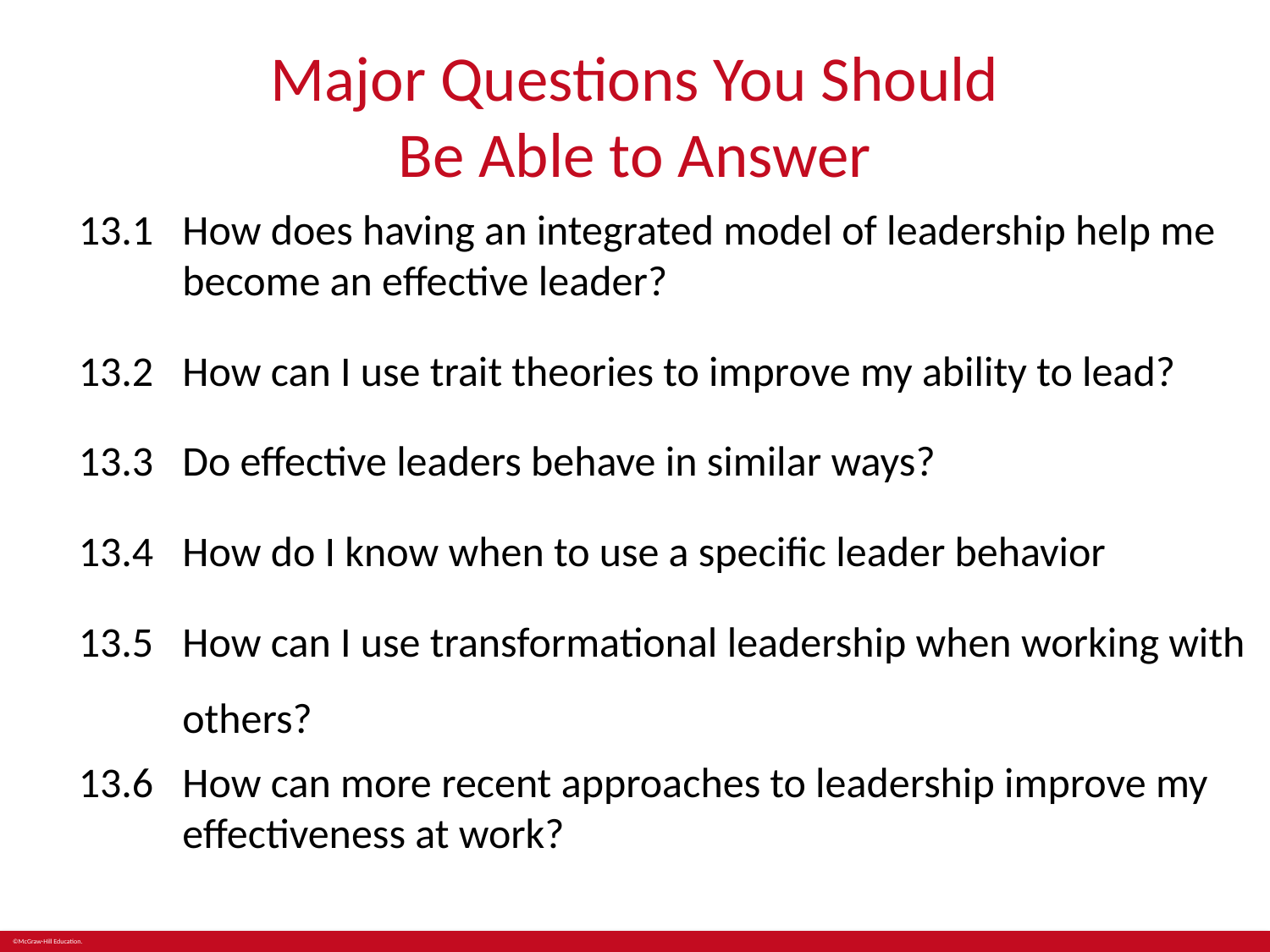

# Major Questions You Should Be Able to Answer
13.1	How does having an integrated model of leadership help me become an effective leader?
13.2	How can I use trait theories to improve my ability to lead?
13.3	Do effective leaders behave in similar ways?
13.4	How do I know when to use a specific leader behavior
13.5	How can I use transformational leadership when working with others?
13.6	How can more recent approaches to leadership improve my effectiveness at work?